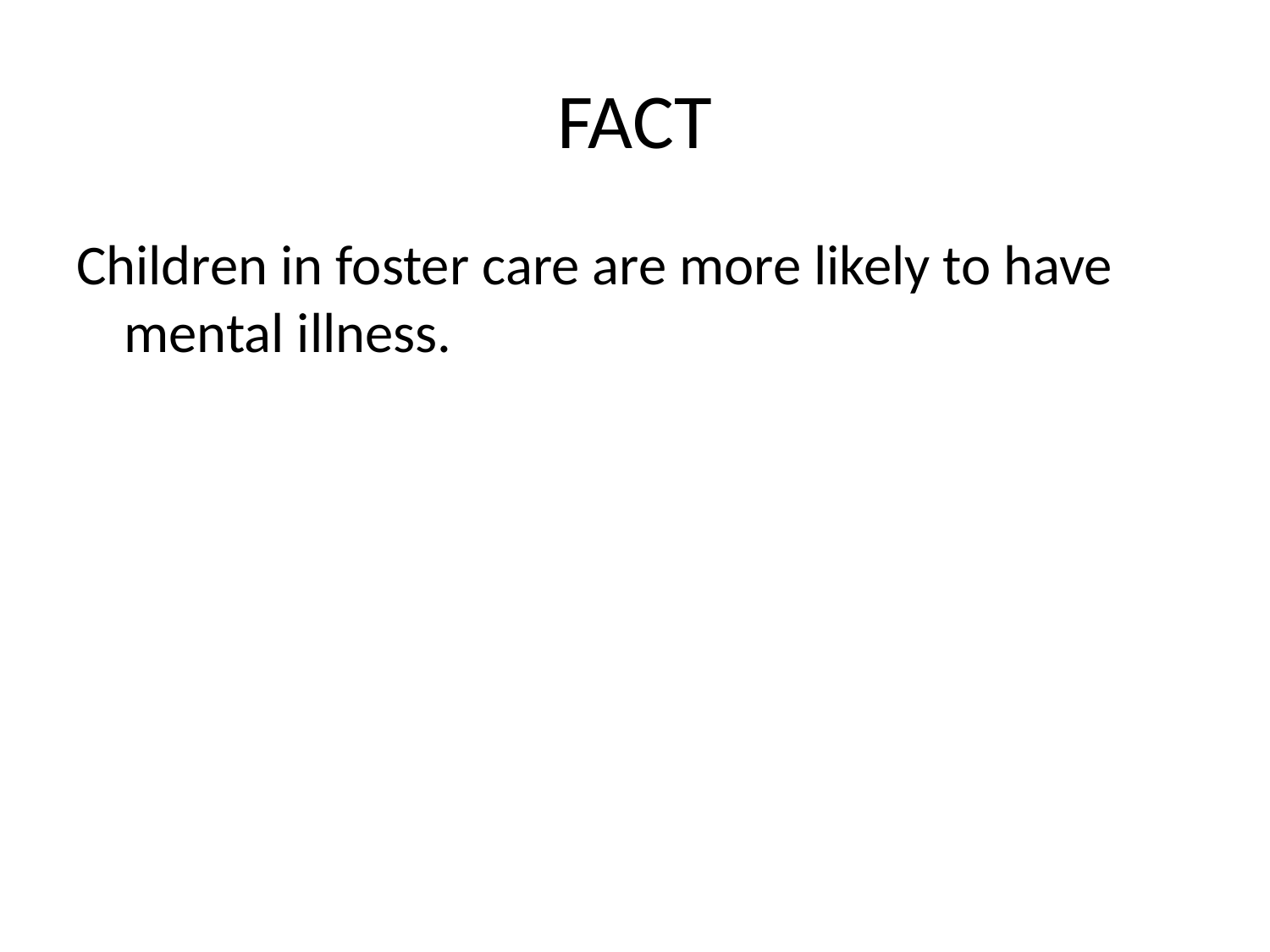

# FACT
Children in foster care are more likely to have mental illness.